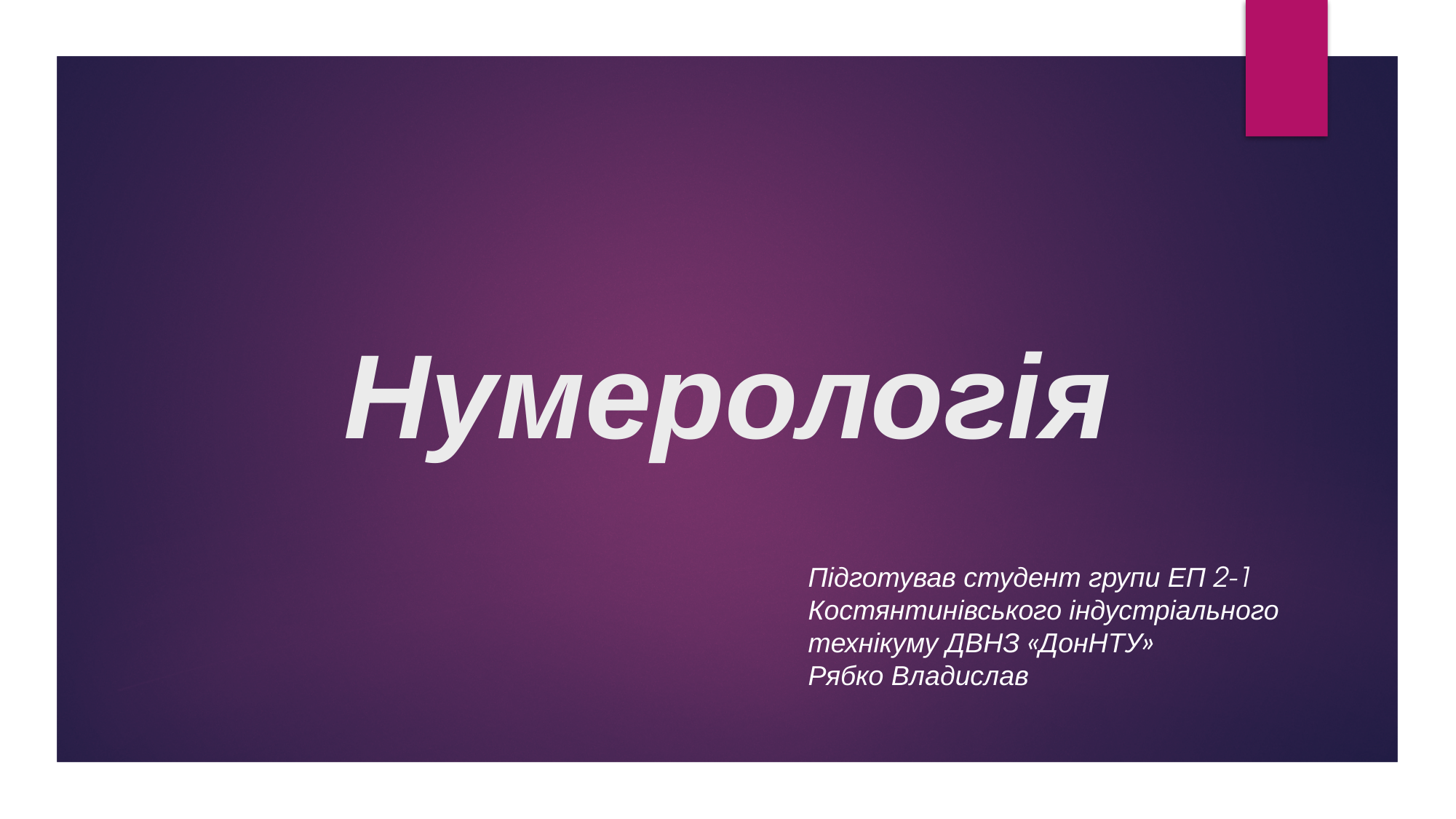

# Нумерологія
Підготував студент групи ЕП 2-1
Костянтинівського індустріального технікуму ДВНЗ «ДонНТУ»
Рябко Владислав